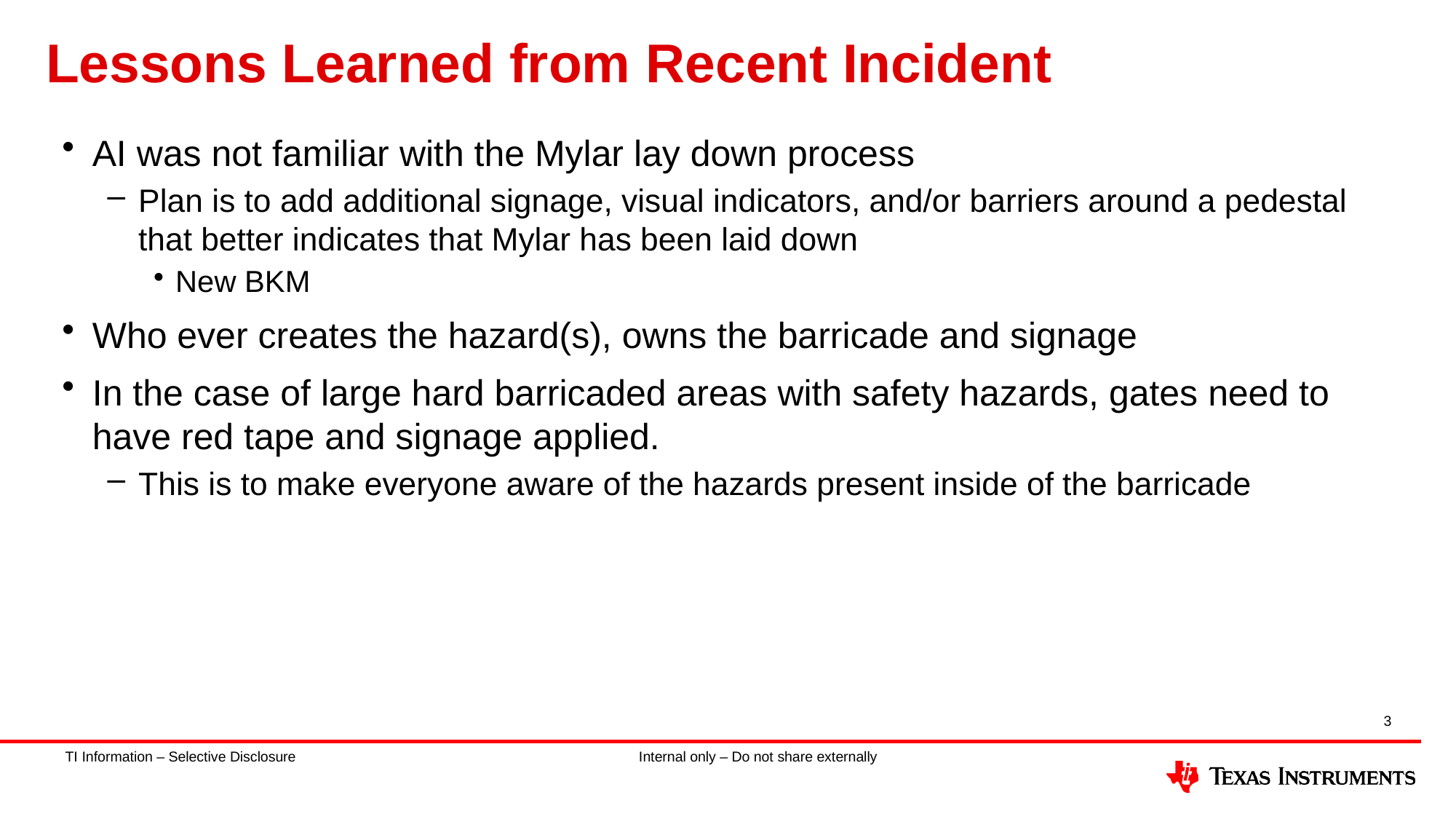

# Lessons Learned from Recent Incident
AI was not familiar with the Mylar lay down process
Plan is to add additional signage, visual indicators, and/or barriers around a pedestal that better indicates that Mylar has been laid down
New BKM
Who ever creates the hazard(s), owns the barricade and signage
In the case of large hard barricaded areas with safety hazards, gates need to have red tape and signage applied.
This is to make everyone aware of the hazards present inside of the barricade

3